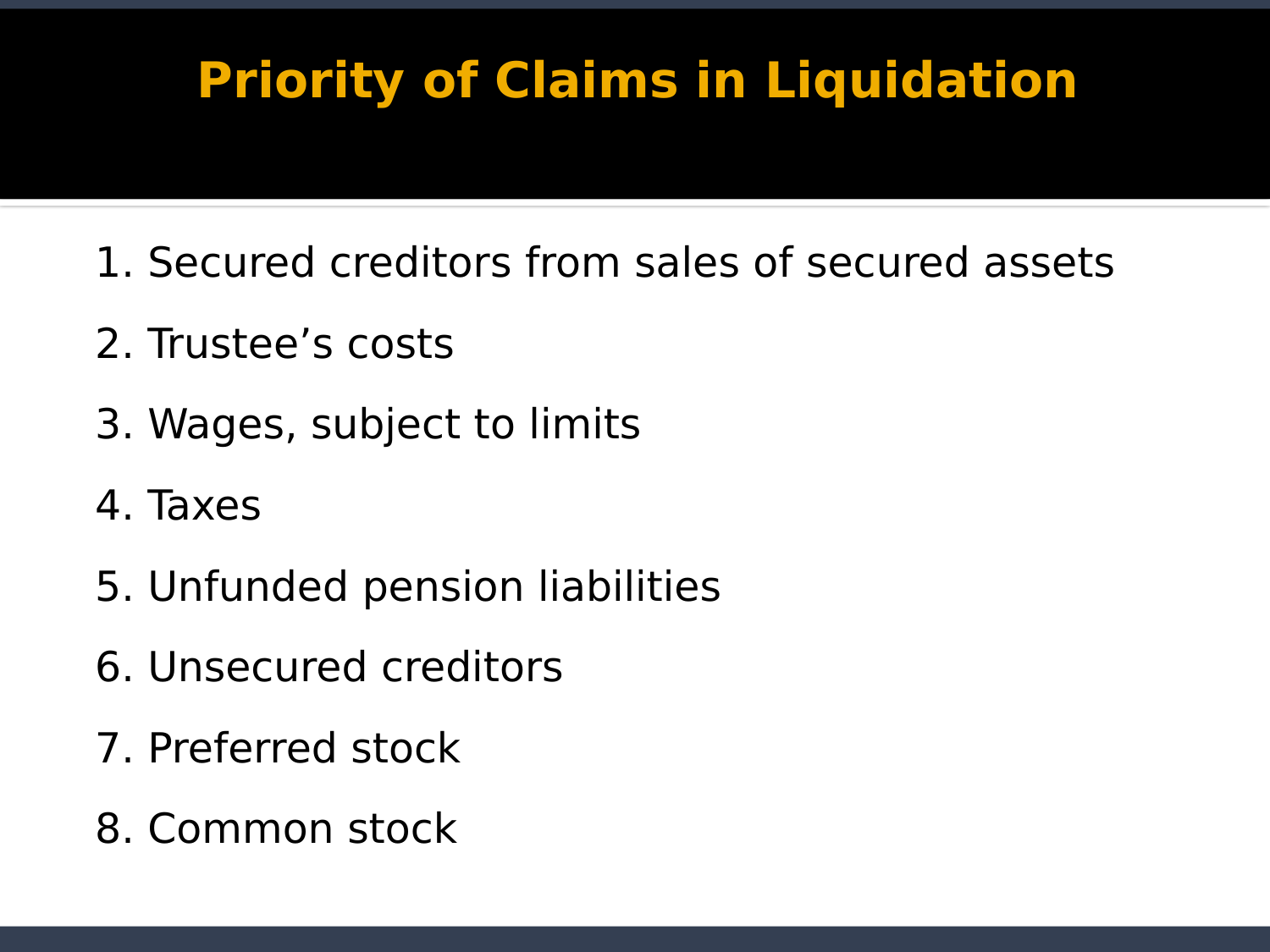

# Priority of Claims in Liquidation
1. Secured creditors from sales of secured assets
2. Trustee’s costs
3. Wages, subject to limits
4. Taxes
5. Unfunded pension liabilities
6. Unsecured creditors
7. Preferred stock
8. Common stock